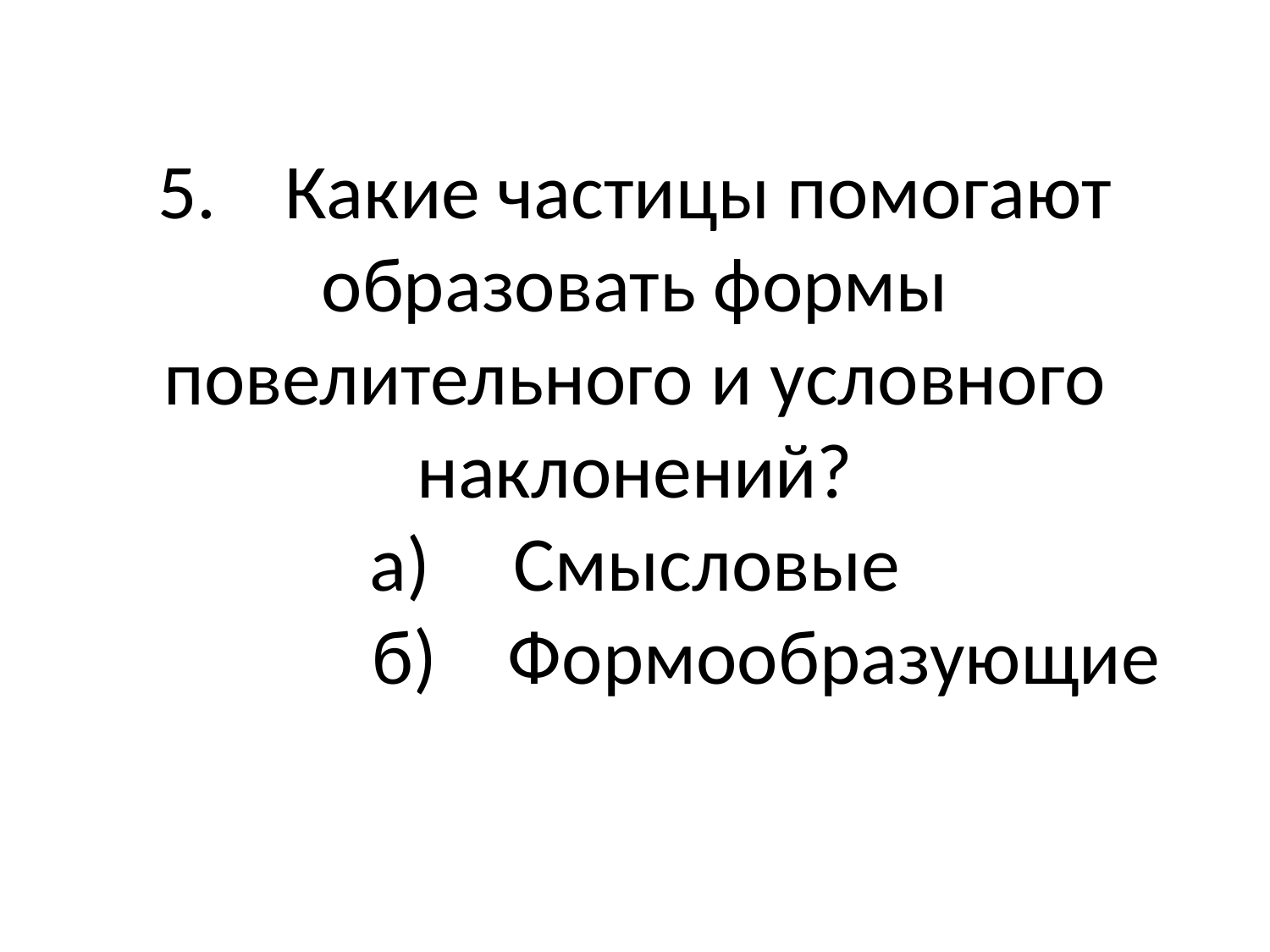

# 5.	Какие частицы помогают образовать формы повелительного и условного наклонений? а)	 Смысловые б)	 Формообразующие